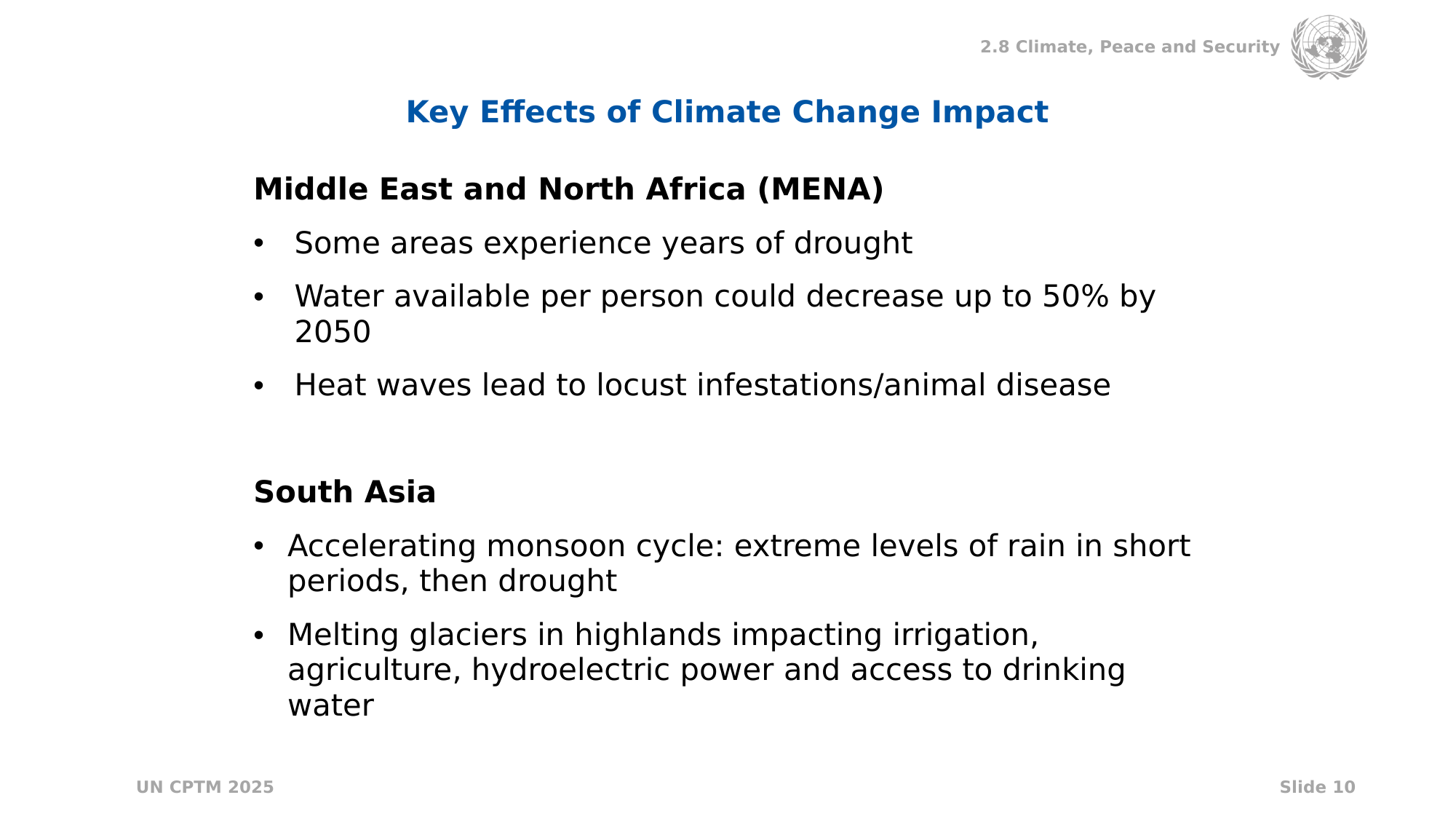

Key Effects of Climate Change Impact
| Middle East and North Africa (MENA) Some areas experience years of drought Water available per person could decrease up to 50% by 2050 Heat waves lead to locust infestations/animal disease South Asia Accelerating monsoon cycle: extreme levels of rain in short periods, then drought Melting glaciers in highlands impacting irrigation, agriculture, hydroelectric power and access to drinking water |
| --- |